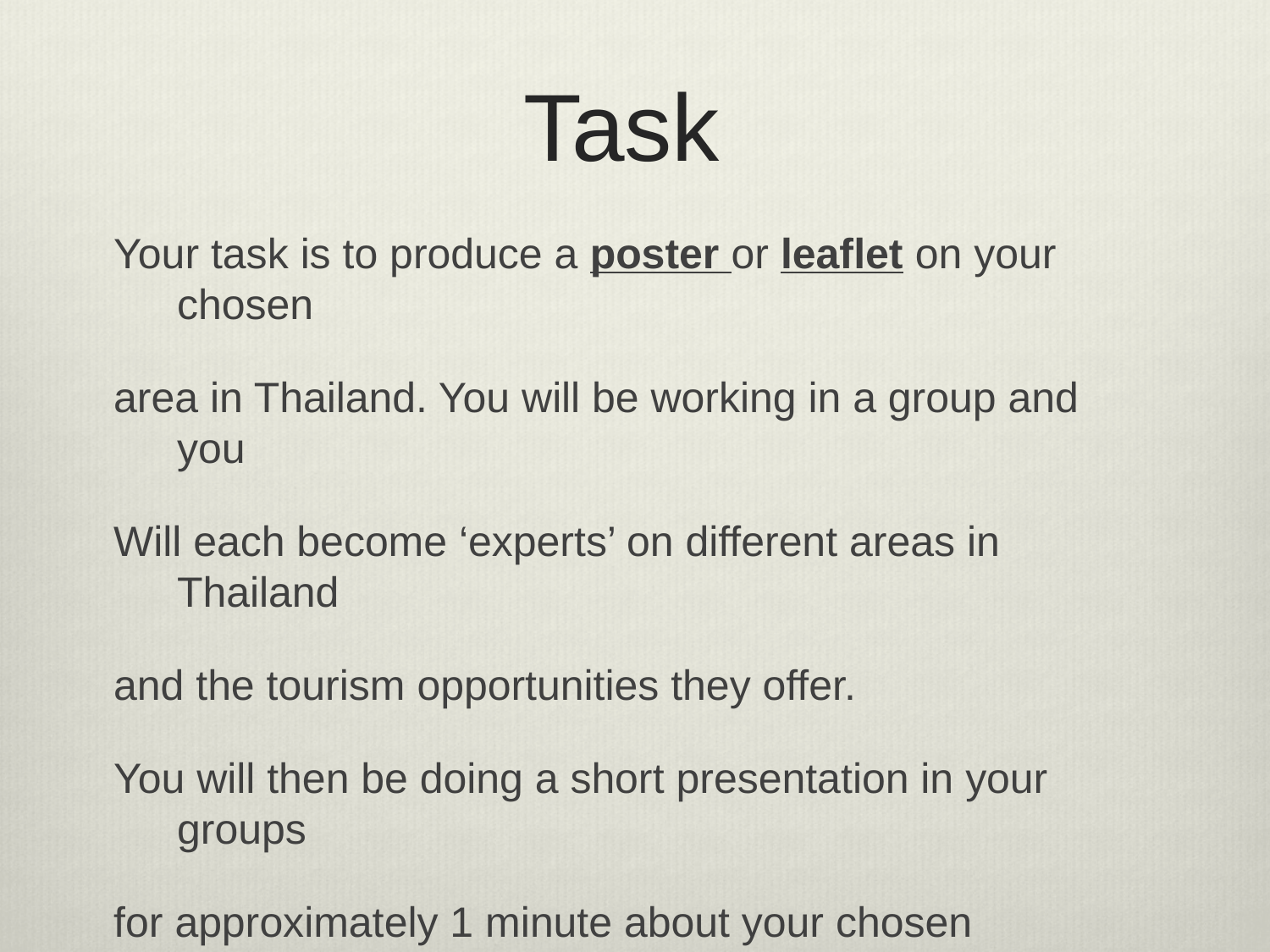

# Task
Your task is to produce a poster or leaflet on your chosen
area in Thailand. You will be working in a group and you
Will each become ‘experts’ on different areas in Thailand
and the tourism opportunities they offer.
You will then be doing a short presentation in your groups
for approximately 1 minute about your chosen
destination.